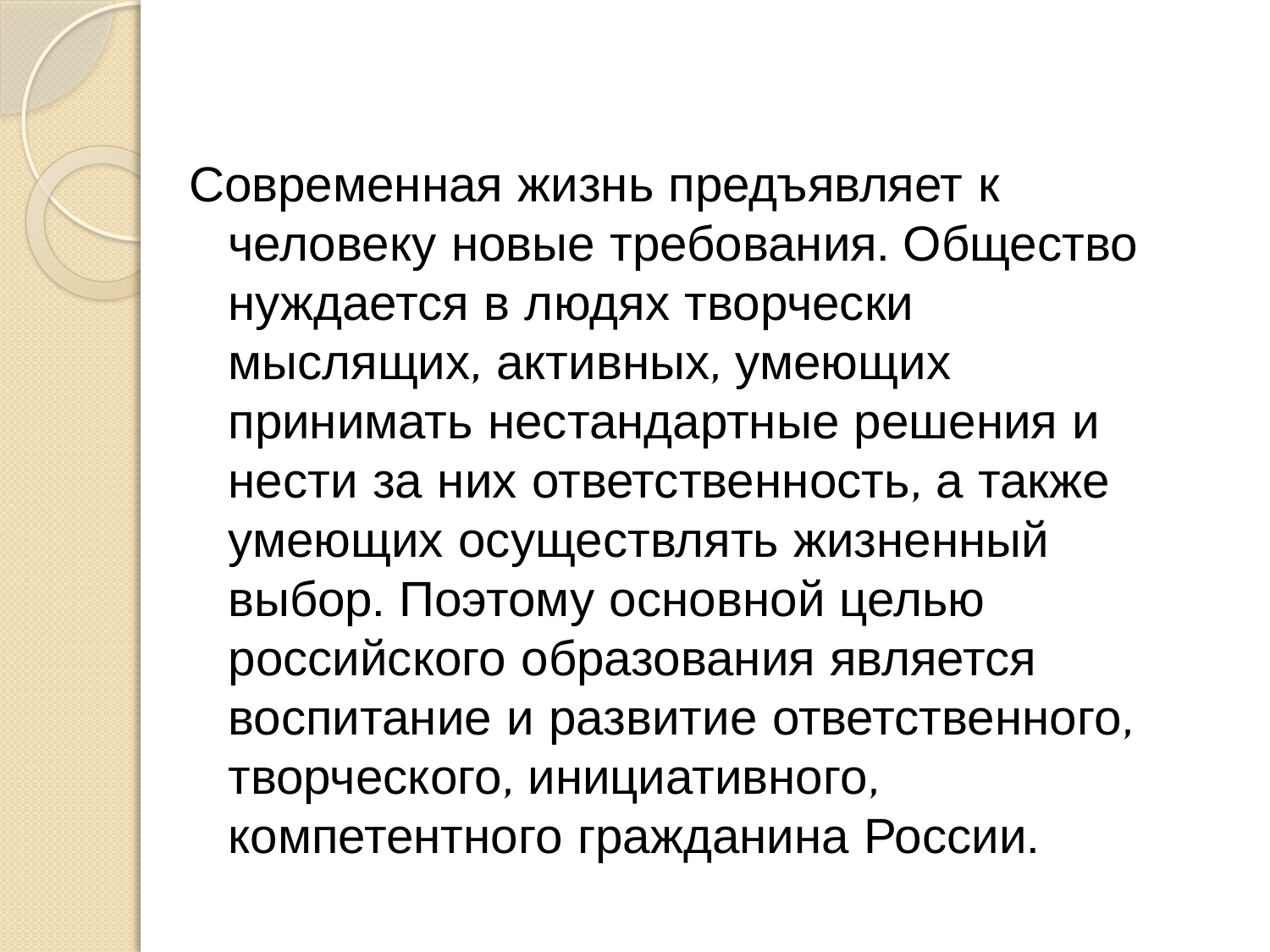

Современная жизнь предъявляет к человеку новые требования. Общество нуждается в людях творчески мыслящих, активных, умеющих принимать нестандартные решения и нести за них ответственность, а также умеющих осуществлять жизненный выбор. Поэтому основной целью российского образования является воспитание и развитие ответственного, творческого, инициативного, компетентного гражданина России.